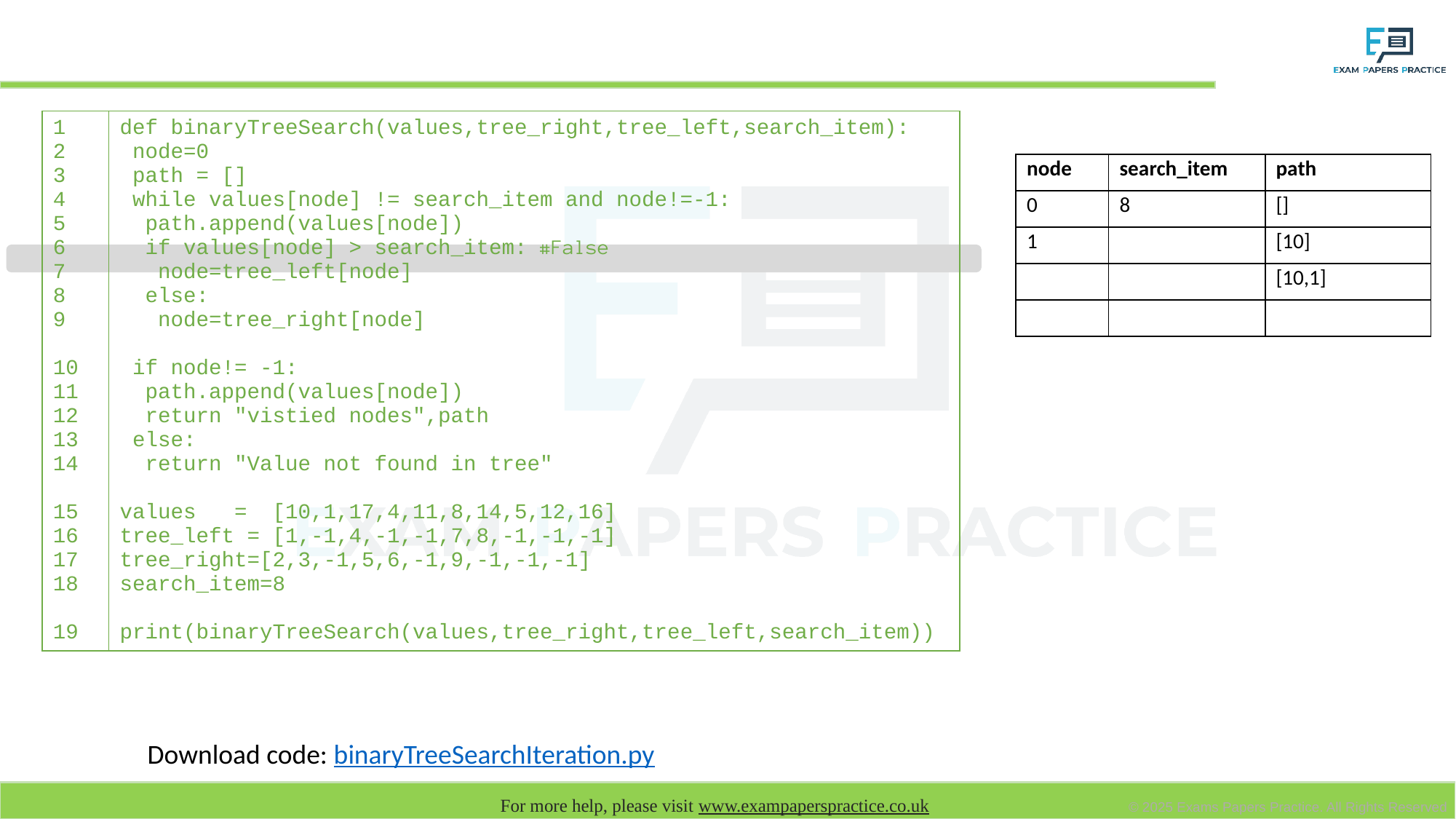

# Binary Search Tree – Iteration
| 1 2 3 4 5 6 7 8 9 10 11 12 13 14 15 16 17 18 19 | def binaryTreeSearch(values,tree\_right,tree\_left,search\_item): node=0 path = [] while values[node] != search\_item and node!=-1: path.append(values[node]) if values[node] > search\_item: #False node=tree\_left[node] else: node=tree\_right[node] if node!= -1: path.append(values[node]) return "vistied nodes",path else: return "Value not found in tree" values = [10,1,17,4,11,8,14,5,12,16] tree\_left = [1,-1,4,-1,-1,7,8,-1,-1,-1] tree\_right=[2,3,-1,5,6,-1,9,-1,-1,-1] search\_item=8 print(binaryTreeSearch(values,tree\_right,tree\_left,search\_item)) |
| --- | --- |
| node | search\_item | path |
| --- | --- | --- |
| 0 | 8 | [] |
| 1 |  | [10] |
|  |  | [10,1] |
|  |  |  |

Download code: binaryTreeSearchIteration.py